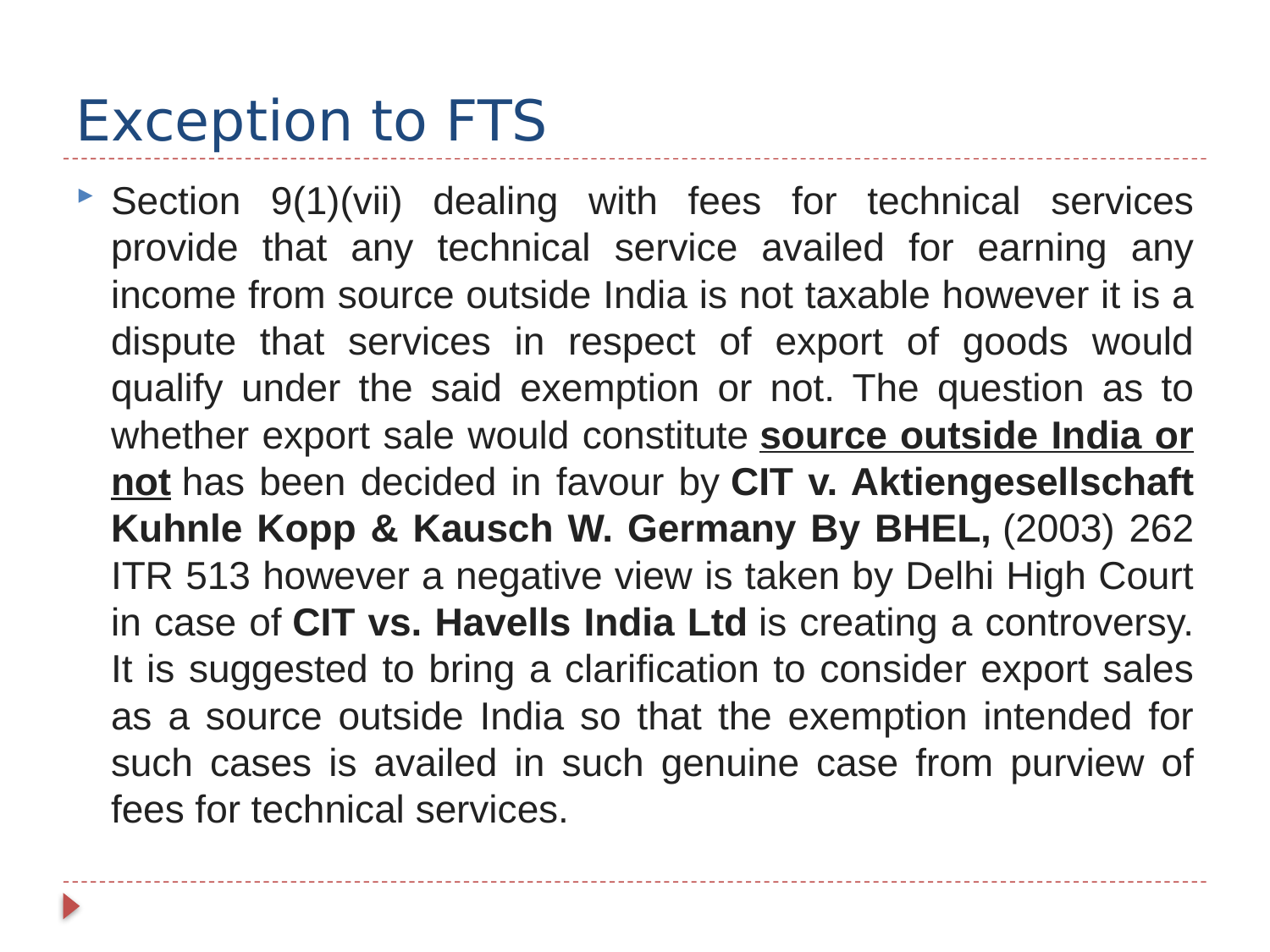

# Exception to FTS
Section 9(1)(vii) dealing with fees for technical services provide that any technical service availed for earning any income from source outside India is not taxable however it is a dispute that services in respect of export of goods would qualify under the said exemption or not. The question as to whether export sale would constitute source outside India or not has been decided in favour by CIT v. Aktiengesellschaft Kuhnle Kopp & Kausch W. Germany By BHEL, (2003) 262 ITR 513 however a negative view is taken by Delhi High Court in case of CIT vs. Havells India Ltd is creating a controversy. It is suggested to bring a clarification to consider export sales as a source outside India so that the exemption intended for such cases is availed in such genuine case from purview of fees for technical services.